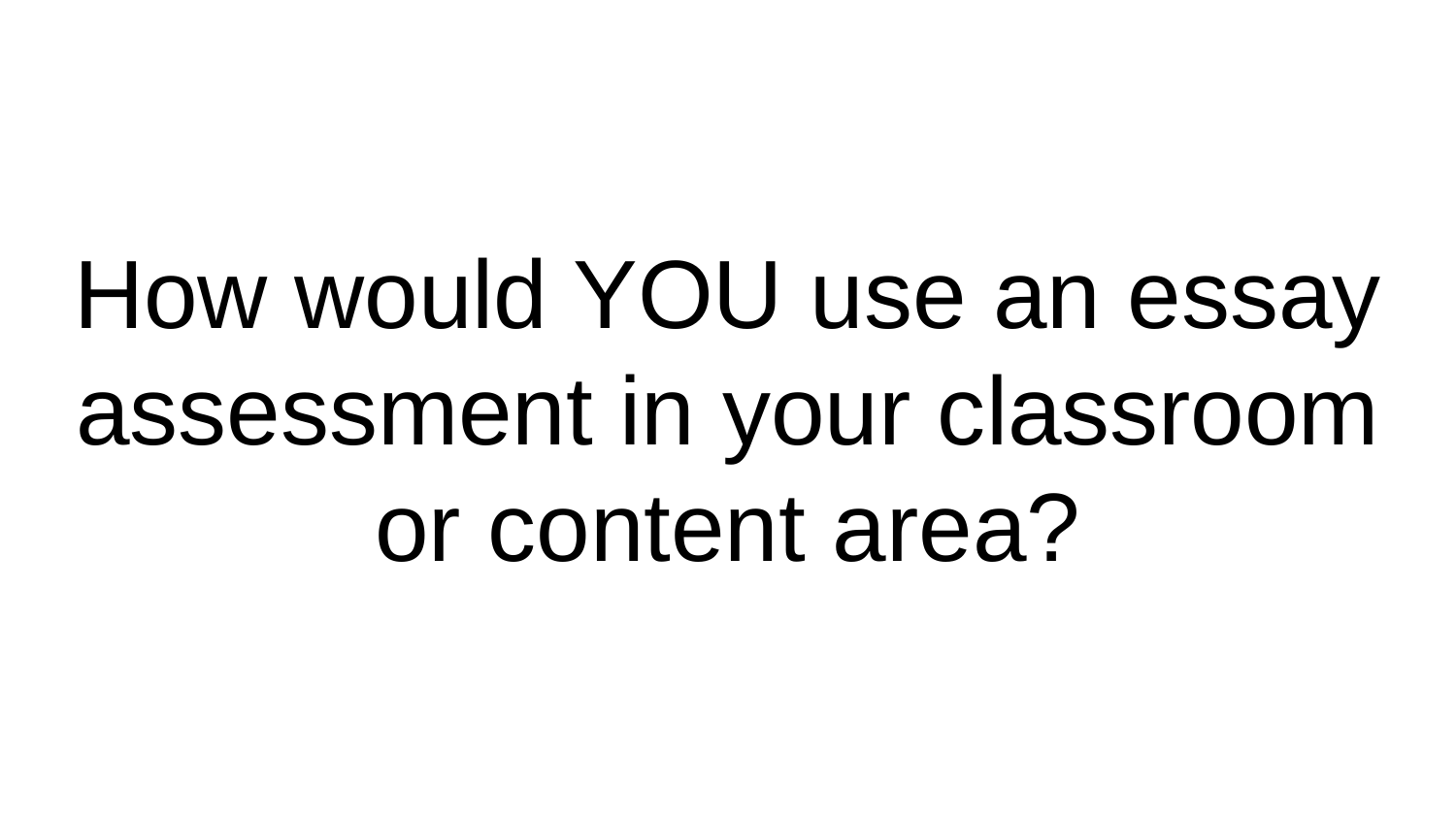

# How would YOU use an essay assessment in your classroom or content area?